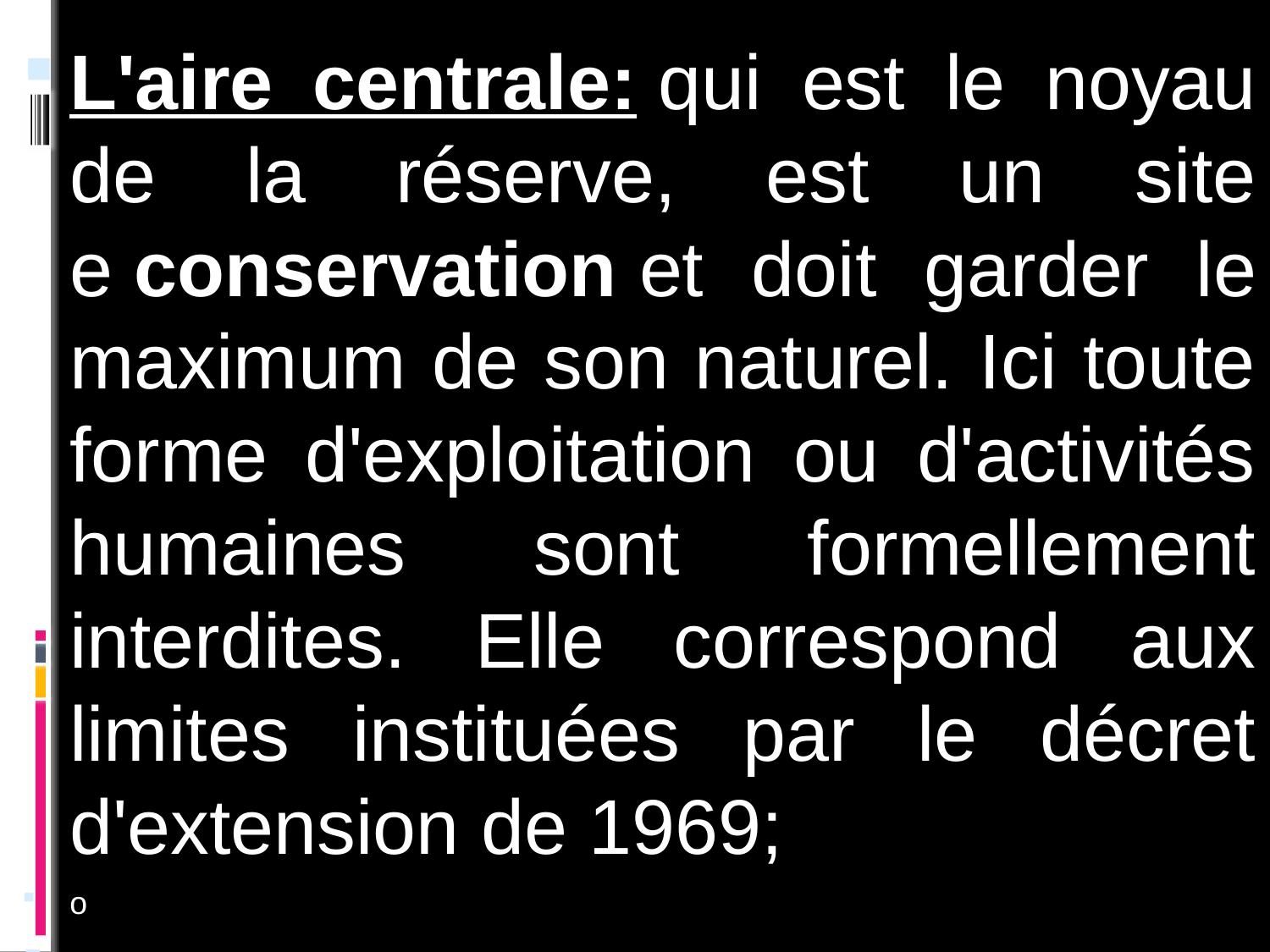

L'aire centrale: qui est le noyau de la réserve, est un site e conservation et doit garder le maximum de son naturel. Ici toute forme d'exploitation ou d'activités humaines sont formellement interdites. Elle correspond aux limites instituées par le décret d'extension de 1969;
o
o